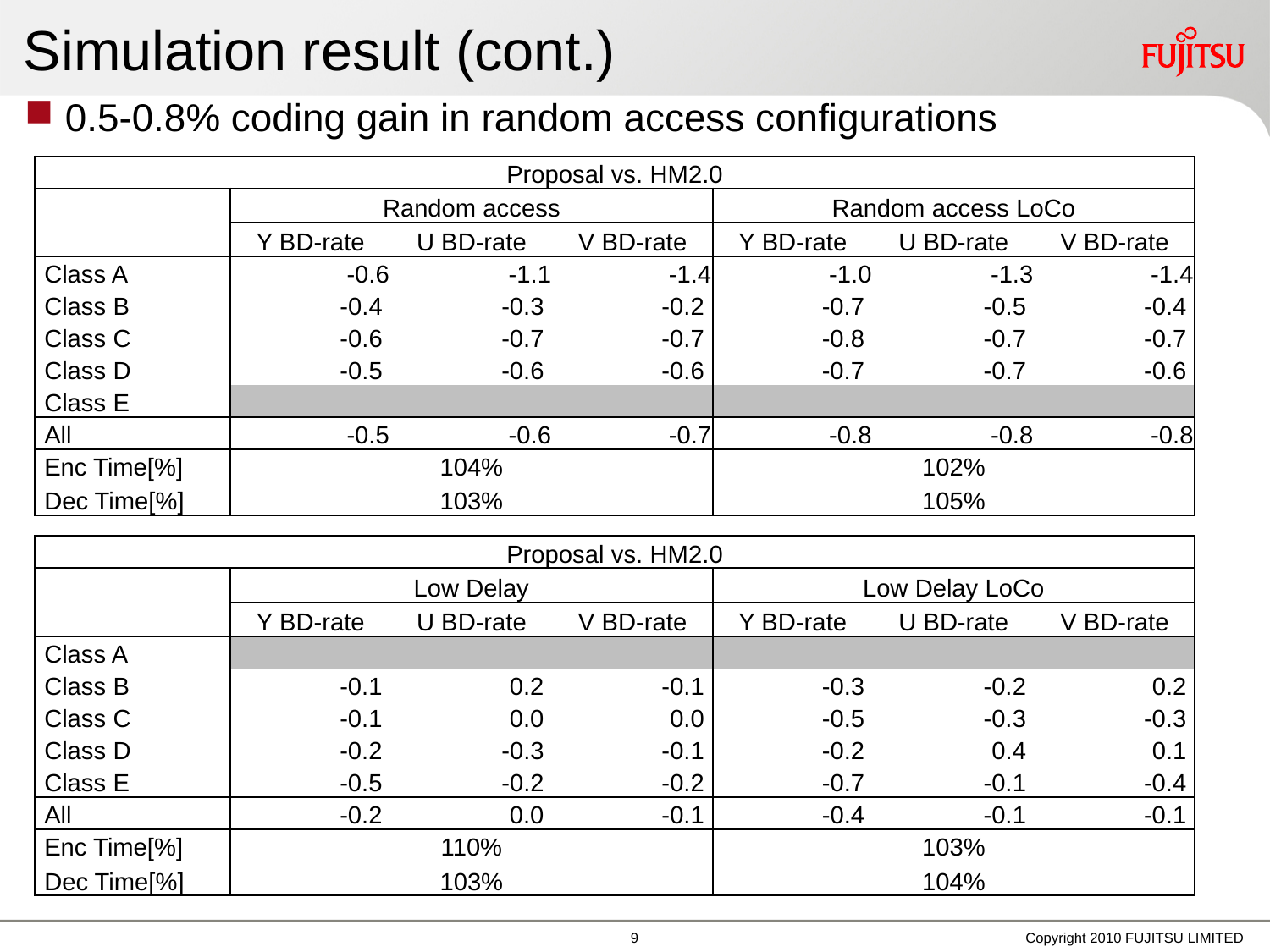

# Simulation result (cont.)
0.5-0.8% coding gain in random access configurations
| Proposal vs. HM2.0 |  |  |  |  |  |  |
| --- | --- | --- | --- | --- | --- | --- |
|  | Random access |  |  | Random access LoCo |  |  |
|  | Y BD-rate | U BD-rate | V BD-rate | Y BD-rate | U BD-rate | V BD-rate |
| Class A | -0.6 | -1.1 | -1.4 | -1.0 | -1.3 | -1.4 |
| Class B | -0.4 | -0.3 | -0.2 | -0.7 | -0.5 | -0.4 |
| Class C | -0.6 | -0.7 | -0.7 | -0.8 | -0.7 | -0.7 |
| Class D | -0.5 | -0.6 | -0.6 | -0.7 | -0.7 | -0.6 |
| Class E |  |  |  |  |  |  |
| All | -0.5 | -0.6 | -0.7 | -0.8 | -0.8 | -0.8 |
| Enc Time[%] | 104% |  |  | 102% |  |  |
| Dec Time[%] | 103% |  |  | 105% |  |  |
| Proposal vs. HM2.0 |  |  |  |  |  |  |
| --- | --- | --- | --- | --- | --- | --- |
|  | Low Delay |  |  | Low Delay LoCo |  |  |
|  | Y BD-rate | U BD-rate | V BD-rate | Y BD-rate | U BD-rate | V BD-rate |
| Class A |  |  |  |  |  |  |
| Class B | -0.1 | 0.2 | -0.1 | -0.3 | -0.2 | 0.2 |
| Class C | -0.1 | 0.0 | 0.0 | -0.5 | -0.3 | -0.3 |
| Class D | -0.2 | -0.3 | -0.1 | -0.2 | 0.4 | 0.1 |
| Class E | -0.5 | -0.2 | -0.2 | -0.7 | -0.1 | -0.4 |
| All | -0.2 | 0.0 | -0.1 | -0.4 | -0.1 | -0.1 |
| Enc Time[%] | 110% |  |  | 103% |  |  |
| Dec Time[%] | 103% |  |  | 104% |  |  |
9
Copyright 2010 FUJITSU LIMITED